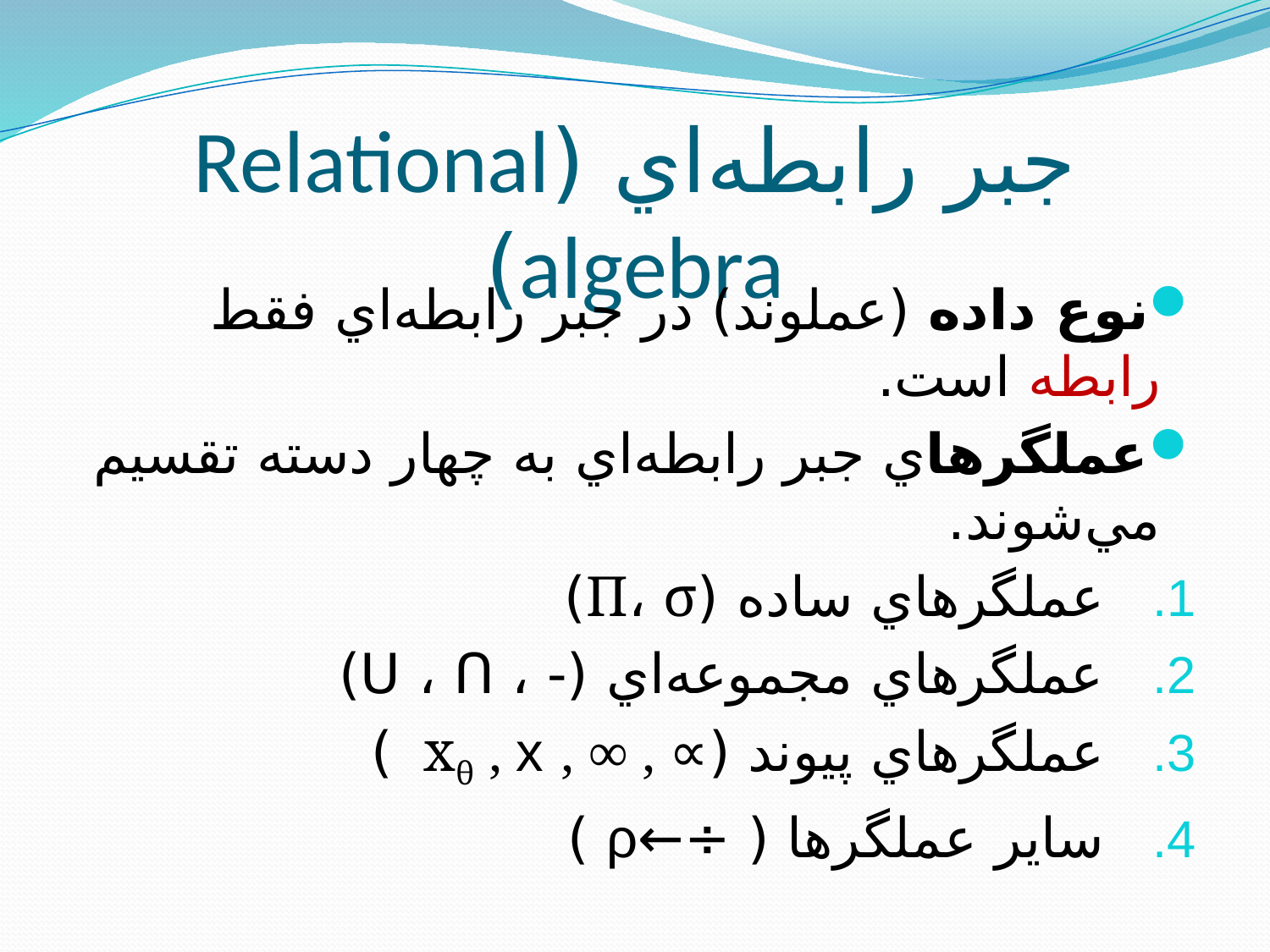

# جبر رابطه‌اي (Relational algebra)
نوع داده (عملوند) در جبر رابطه‌اي فقط رابطه است.
عملگرهاي جبر رابطه‌اي به چهار دسته تقسيم مي‌شوند.
عملگرهاي ساده (П، σ)
عملگرهاي مجموعه‌اي (- ، ꓴ ، ꓵ)
عملگرهاي پيوند (∝ , ∞ , xθ , x  )
ساير عملگرها ( ÷←ρ )